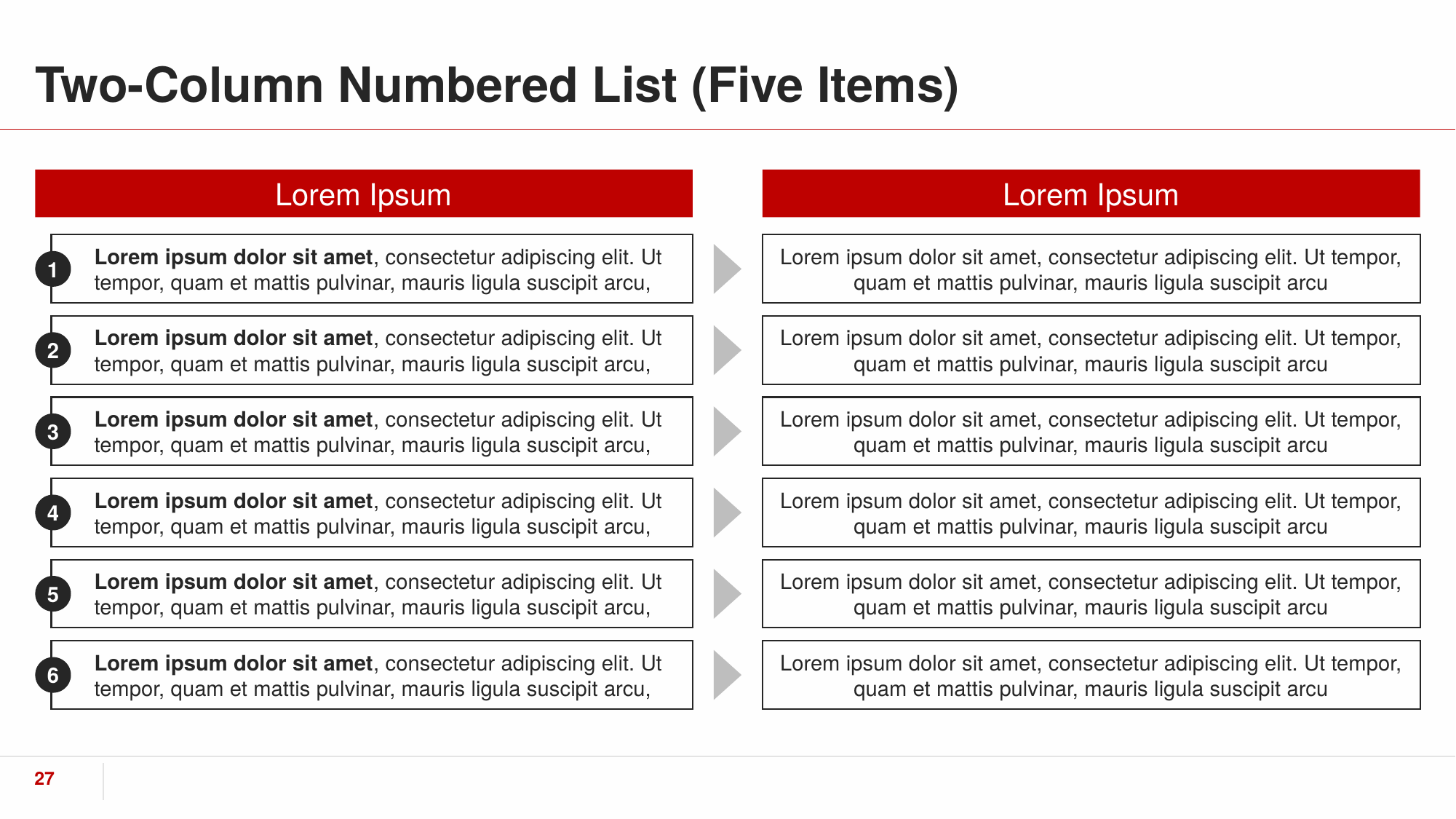

# Two-Column Numbered List (Five Items)
Lorem Ipsum
Lorem Ipsum
Lorem ipsum dolor sit amet, consectetur adipiscing elit. Ut tempor, quam et mattis pulvinar, mauris ligula suscipit arcu,
Lorem ipsum dolor sit amet, consectetur adipiscing elit. Ut tempor, quam et mattis pulvinar, mauris ligula suscipit arcu
1

Lorem ipsum dolor sit amet, consectetur adipiscing elit. Ut tempor, quam et mattis pulvinar, mauris ligula suscipit arcu,
Lorem ipsum dolor sit amet, consectetur adipiscing elit. Ut tempor, quam et mattis pulvinar, mauris ligula suscipit arcu
2

Lorem ipsum dolor sit amet, consectetur adipiscing elit. Ut tempor, quam et mattis pulvinar, mauris ligula suscipit arcu,
Lorem ipsum dolor sit amet, consectetur adipiscing elit. Ut tempor, quam et mattis pulvinar, mauris ligula suscipit arcu
3

Lorem ipsum dolor sit amet, consectetur adipiscing elit. Ut tempor, quam et mattis pulvinar, mauris ligula suscipit arcu,
Lorem ipsum dolor sit amet, consectetur adipiscing elit. Ut tempor, quam et mattis pulvinar, mauris ligula suscipit arcu
4

Lorem ipsum dolor sit amet, consectetur adipiscing elit. Ut tempor, quam et mattis pulvinar, mauris ligula suscipit arcu,
Lorem ipsum dolor sit amet, consectetur adipiscing elit. Ut tempor, quam et mattis pulvinar, mauris ligula suscipit arcu
5

Lorem ipsum dolor sit amet, consectetur adipiscing elit. Ut tempor, quam et mattis pulvinar, mauris ligula suscipit arcu,
Lorem ipsum dolor sit amet, consectetur adipiscing elit. Ut tempor, quam et mattis pulvinar, mauris ligula suscipit arcu
6

27